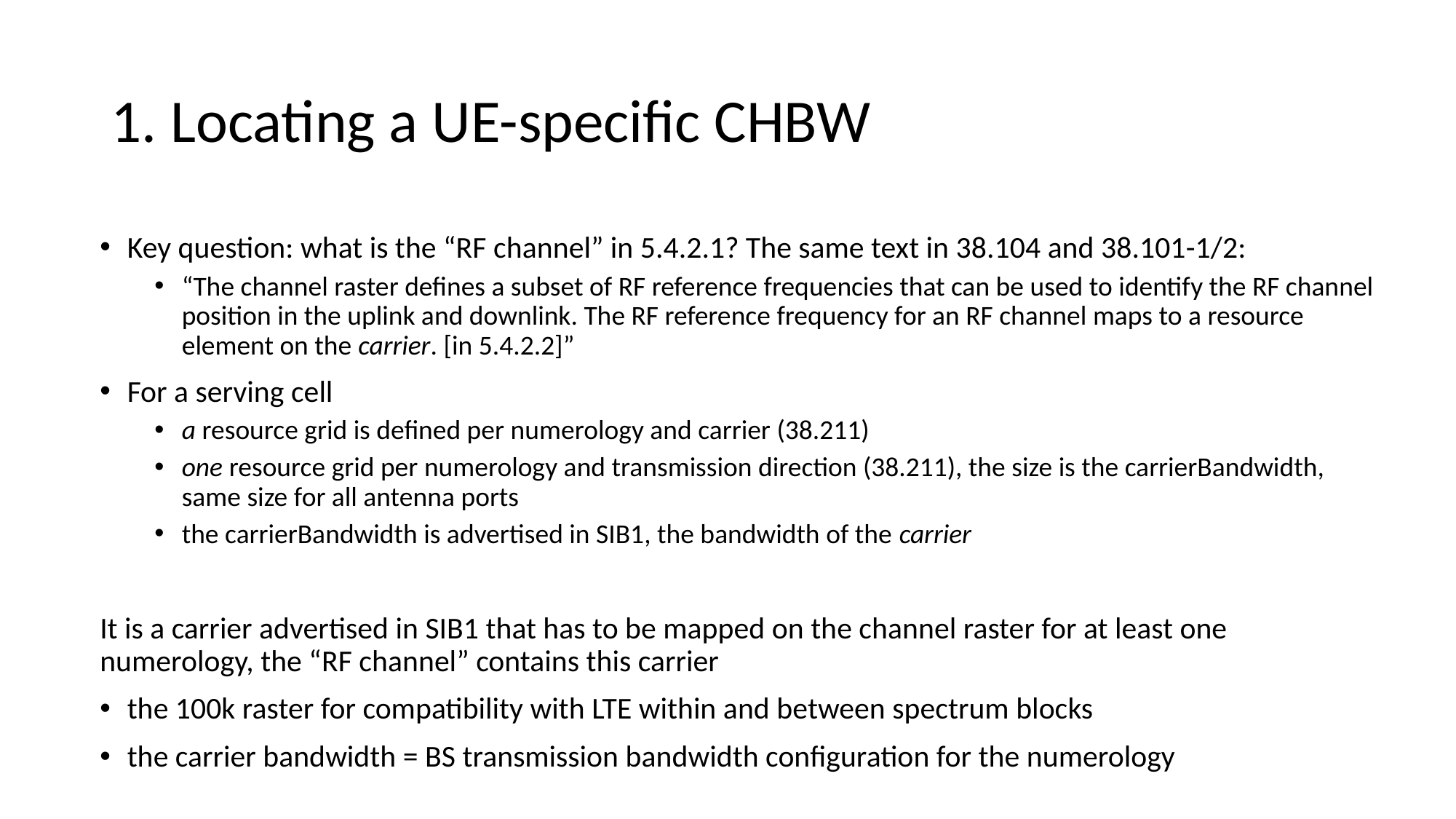

# 1. Locating a UE-specific CHBW
Key question: what is the “RF channel” in 5.4.2.1? The same text in 38.104 and 38.101-1/2:
“The channel raster defines a subset of RF reference frequencies that can be used to identify the RF channel position in the uplink and downlink. The RF reference frequency for an RF channel maps to a resource element on the carrier. [in 5.4.2.2]”
For a serving cell
a resource grid is defined per numerology and carrier (38.211)
one resource grid per numerology and transmission direction (38.211), the size is the carrierBandwidth, same size for all antenna ports
the carrierBandwidth is advertised in SIB1, the bandwidth of the carrier

It is a carrier advertised in SIB1 that has to be mapped on the channel raster for at least one numerology, the “RF channel” contains this carrier
the 100k raster for compatibility with LTE within and between spectrum blocks
the carrier bandwidth = BS transmission bandwidth configuration for the numerology